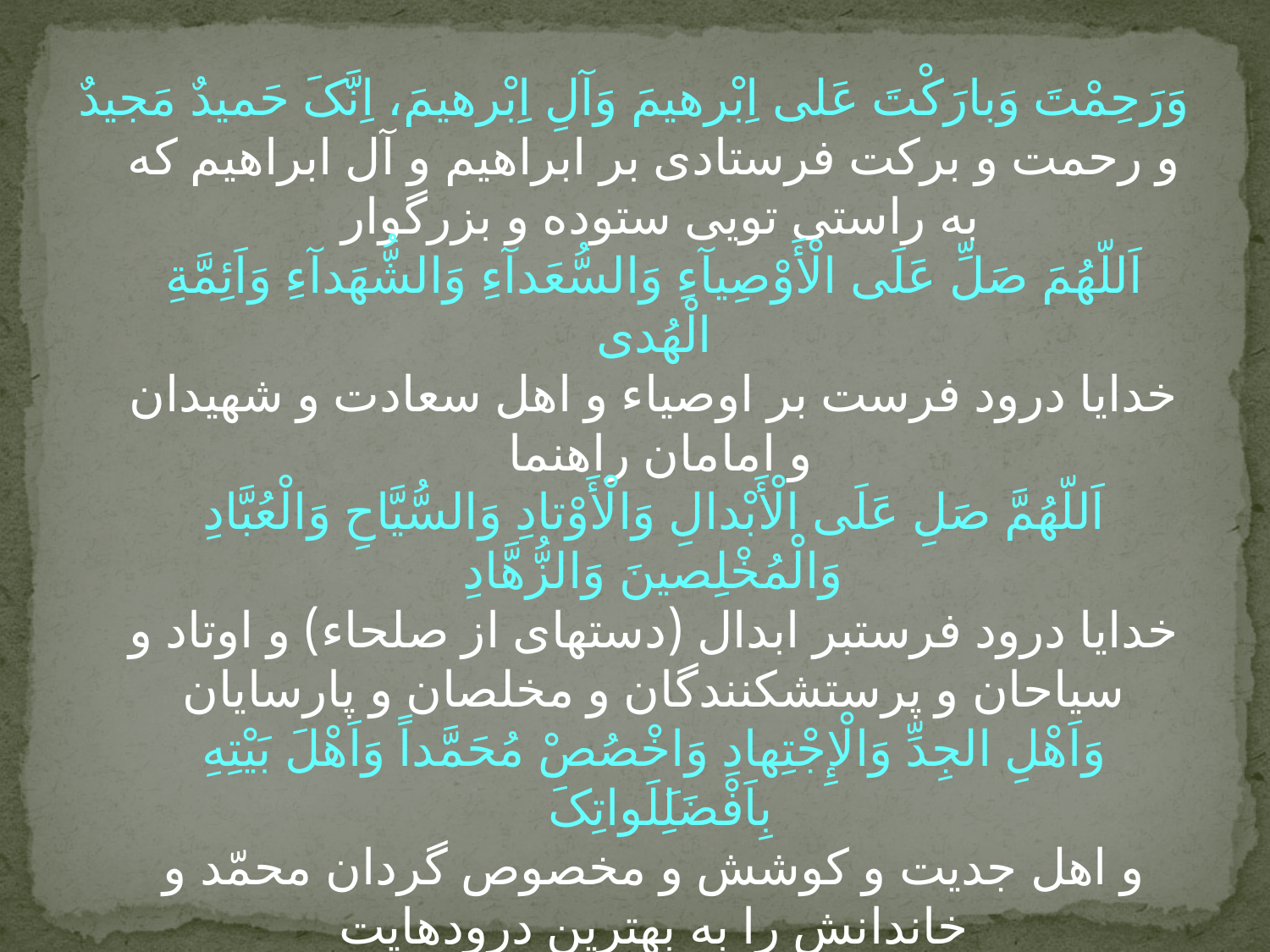

وَرَحِمْتَ وَبارَکْتَ عَلى‏ اِبْرهیمَ وَآلِ اِبْرهیمَ، اِنَّکَ حَمیدٌ مَجیدٌ
و رحمت و برکت فرستادى بر ابراهیم و آل ابراهیم که به راستى تویى ستوده و بزرگوار
اَللّهُمَ‏ صَلِّ عَلَى الْأَوْصِیآءِ وَالسُّعَدآءِ وَالشُّهَدآءِ وَاَئِمَّةِ الْهُدى
خدایا درود فرست بر اوصیاء و اهل سعادت و شهیدان و امامان راهنما
‏اَللّهُمَّ صَلِ‏ عَلَى الْأَبْدالِ وَالْأَوْتادِ وَالسُّیَّاحِ وَالْعُبَّادِ وَالْمُخْلِصینَ وَالزُّهَّادِ
خدایا درود فرست‏بر ابدال (دسته‏اى از صلحاء) و اوتاد و سیاحان و پرستش‏کنندگان و مخلصان و پارسایان‏
وَاَهْلِ الجِدِّ وَالْإِجْتِهادِ وَاخْصُصْ مُحَمَّداً وَاَهْلَ بَیْتِهِ بِاَفْضَلِ‏َلَواتِکَ
و اهل جدیت و کوشش و مخصوص گردان محمّد و خاندانش را به بهترین‏ درودهایت
#